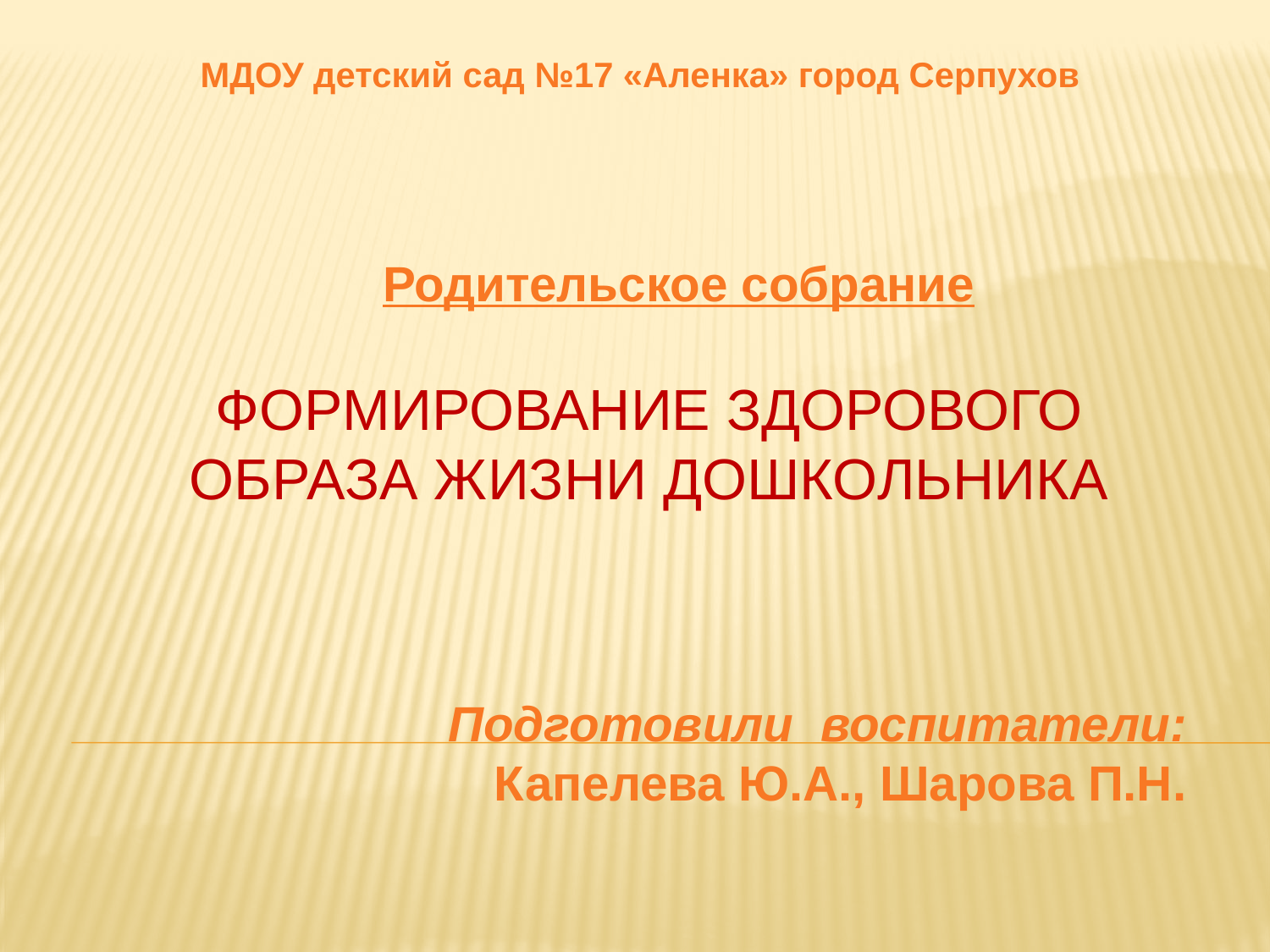

МДОУ детский сад №17 «Аленка» город Серпухов
Родительское собрание
# Формирование здорового образа жизни Дошкольника
Подготовили  воспитатели:
Капелева Ю.А., Шарова П.Н.